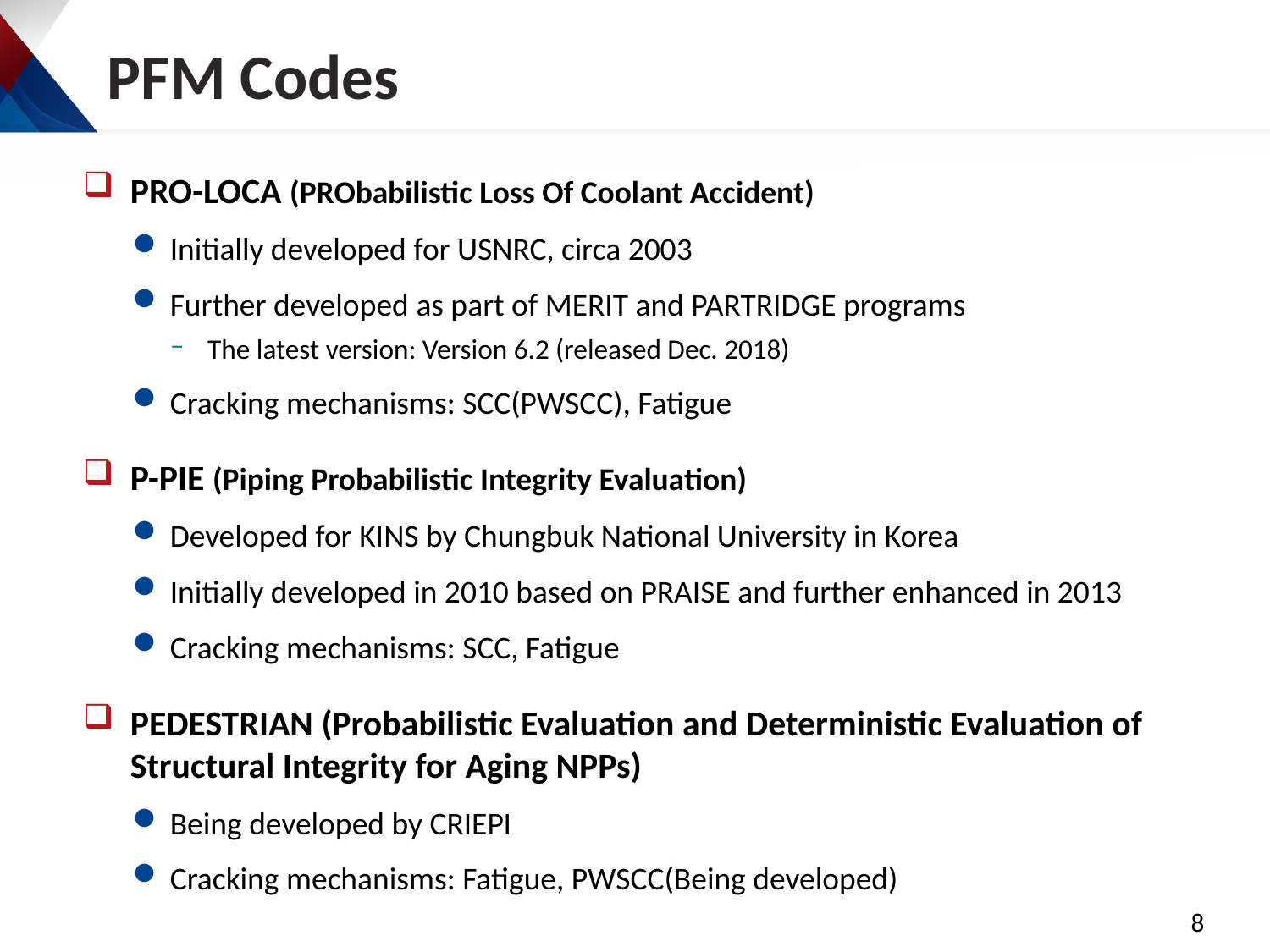

# PFM Codes
PRO-LOCA (PRObabilistic Loss Of Coolant Accident)
Initially developed for USNRC, circa 2003
Further developed as part of MERIT and PARTRIDGE programs
The latest version: Version 6.2 (released Dec. 2018)
Cracking mechanisms: SCC(PWSCC), Fatigue
P-PIE (Piping Probabilistic Integrity Evaluation)
Developed for KINS by Chungbuk National University in Korea
Initially developed in 2010 based on PRAISE and further enhanced in 2013
Cracking mechanisms: SCC, Fatigue
PEDESTRIAN (Probabilistic Evaluation and Deterministic Evaluation of Structural Integrity for Aging NPPs)
Being developed by CRIEPI
Cracking mechanisms: Fatigue, PWSCC(Being developed)

8